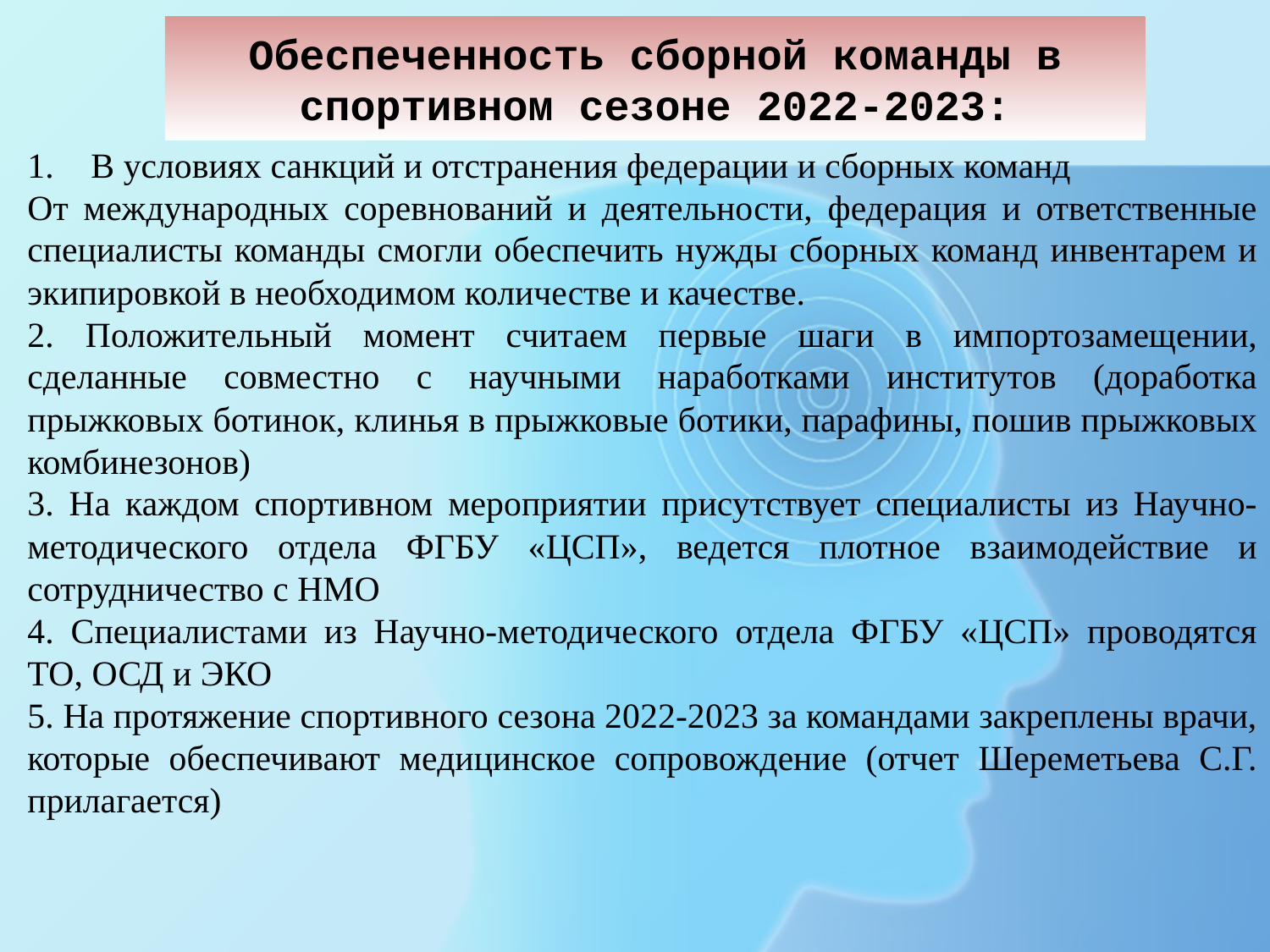

# Обеспеченность сборной команды в спортивном сезоне 2022-2023:
В условиях санкций и отстранения федерации и сборных команд
От международных соревнований и деятельности, федерация и ответственные специалисты команды смогли обеспечить нужды сборных команд инвентарем и экипировкой в необходимом количестве и качестве.
2. Положительный момент считаем первые шаги в импортозамещении, сделанные совместно с научными наработками институтов (доработка прыжковых ботинок, клинья в прыжковые ботики, парафины, пошив прыжковых комбинезонов)
3. На каждом спортивном мероприятии присутствует специалисты из Научно-методического отдела ФГБУ «ЦСП», ведется плотное взаимодействие и сотрудничество с НМО
4. Специалистами из Научно-методического отдела ФГБУ «ЦСП» проводятся ТО, ОСД и ЭКО
5. На протяжение спортивного сезона 2022-2023 за командами закреплены врачи, которые обеспечивают медицинское сопровождение (отчет Шереметьева С.Г. прилагается)